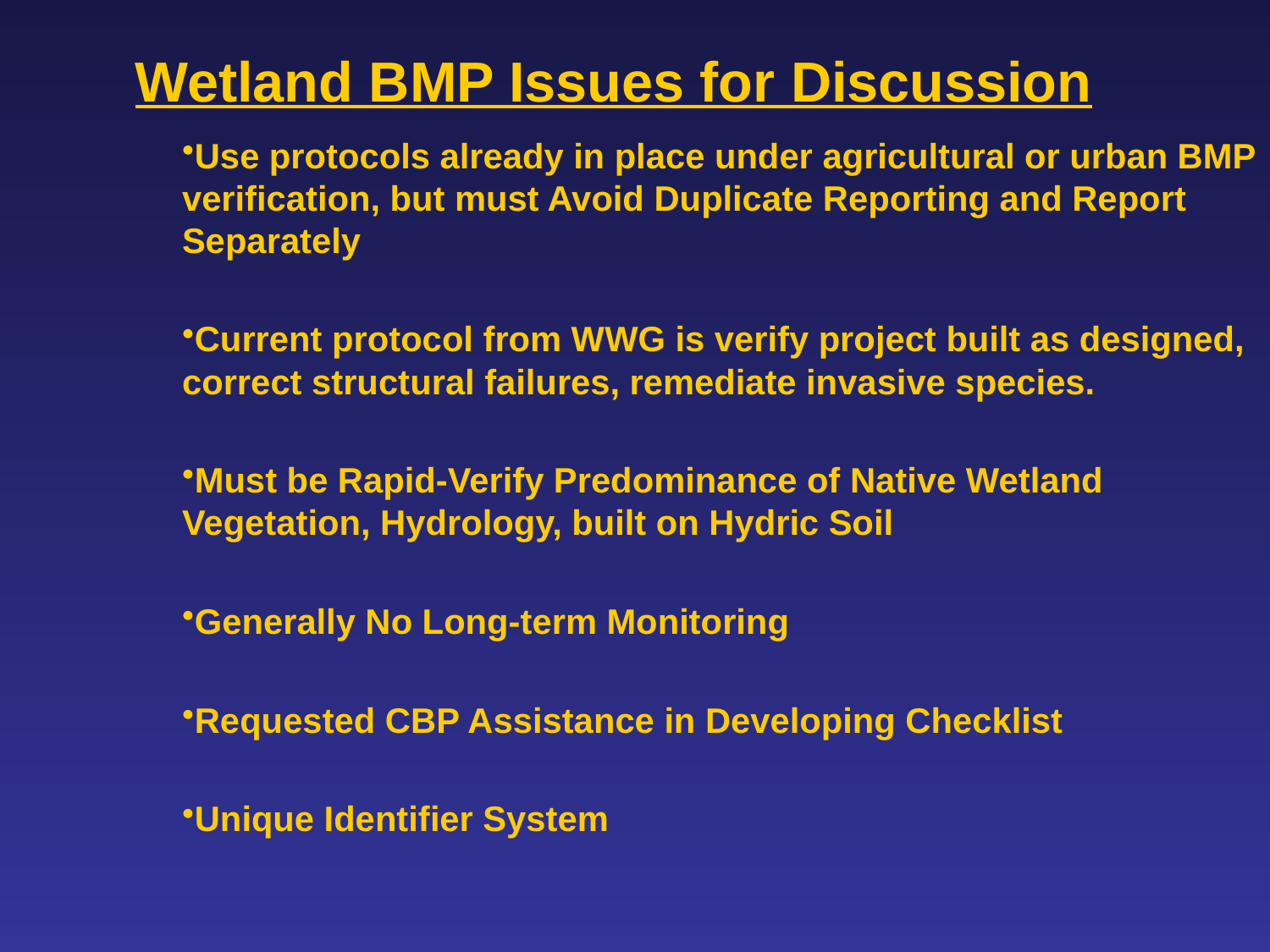

# Wetland BMP Issues for Discussion
Use protocols already in place under agricultural or urban BMP verification, but must Avoid Duplicate Reporting and Report Separately

Current protocol from WWG is verify project built as designed, correct structural failures, remediate invasive species.

Must be Rapid-Verify Predominance of Native Wetland Vegetation, Hydrology, built on Hydric Soil

Generally No Long-term Monitoring

Requested CBP Assistance in Developing Checklist

Unique Identifier System